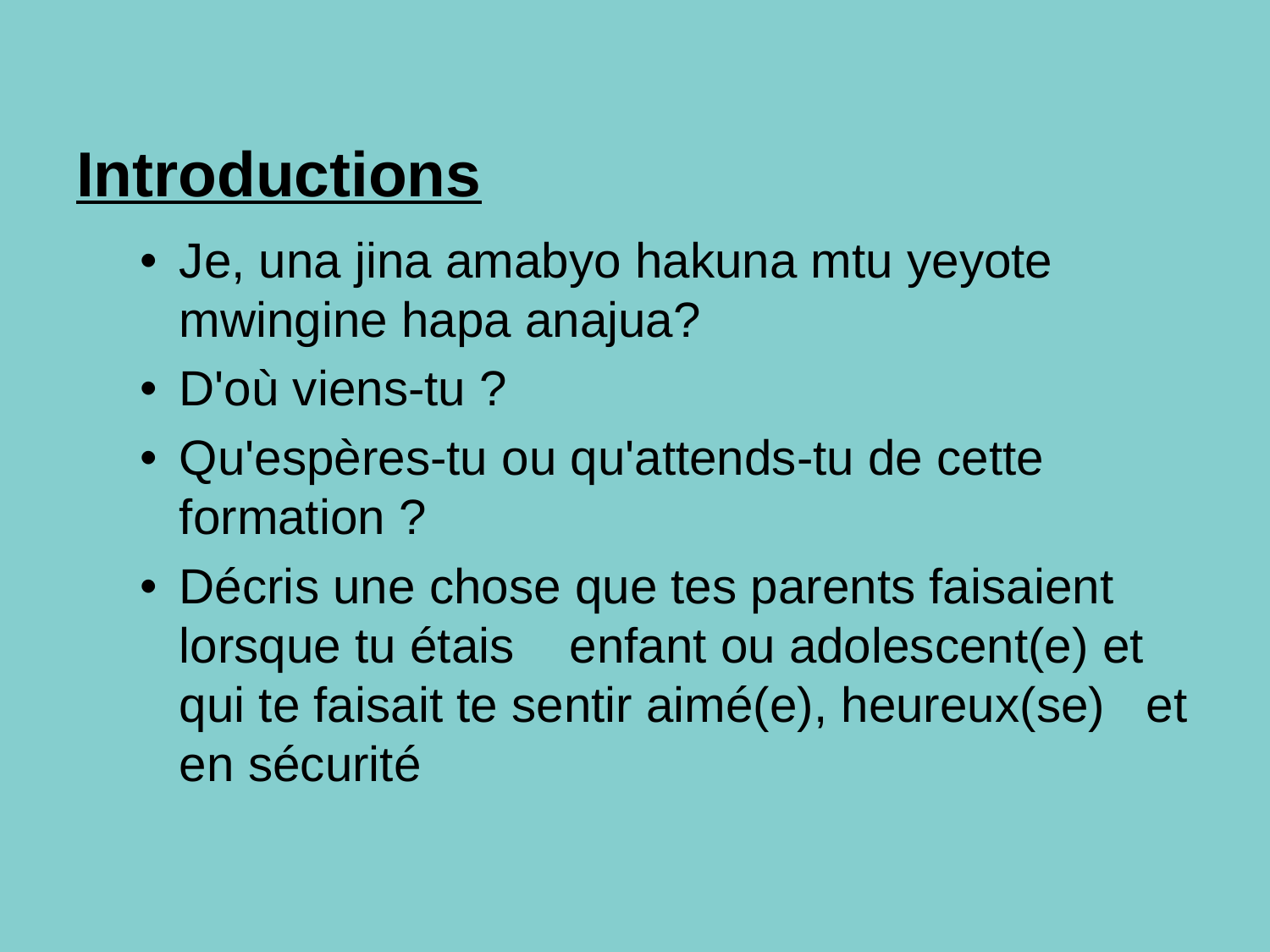

# Introductions
Je, una jina amabyo hakuna mtu yeyote mwingine hapa anajua?
D'où viens-tu ?
Qu'espères-tu ou qu'attends-tu de cette formation ?
Décris une chose que tes parents faisaient lorsque tu étais    enfant ou adolescent(e) et qui te faisait te sentir aimé(e), heureux(se)   et en sécurité